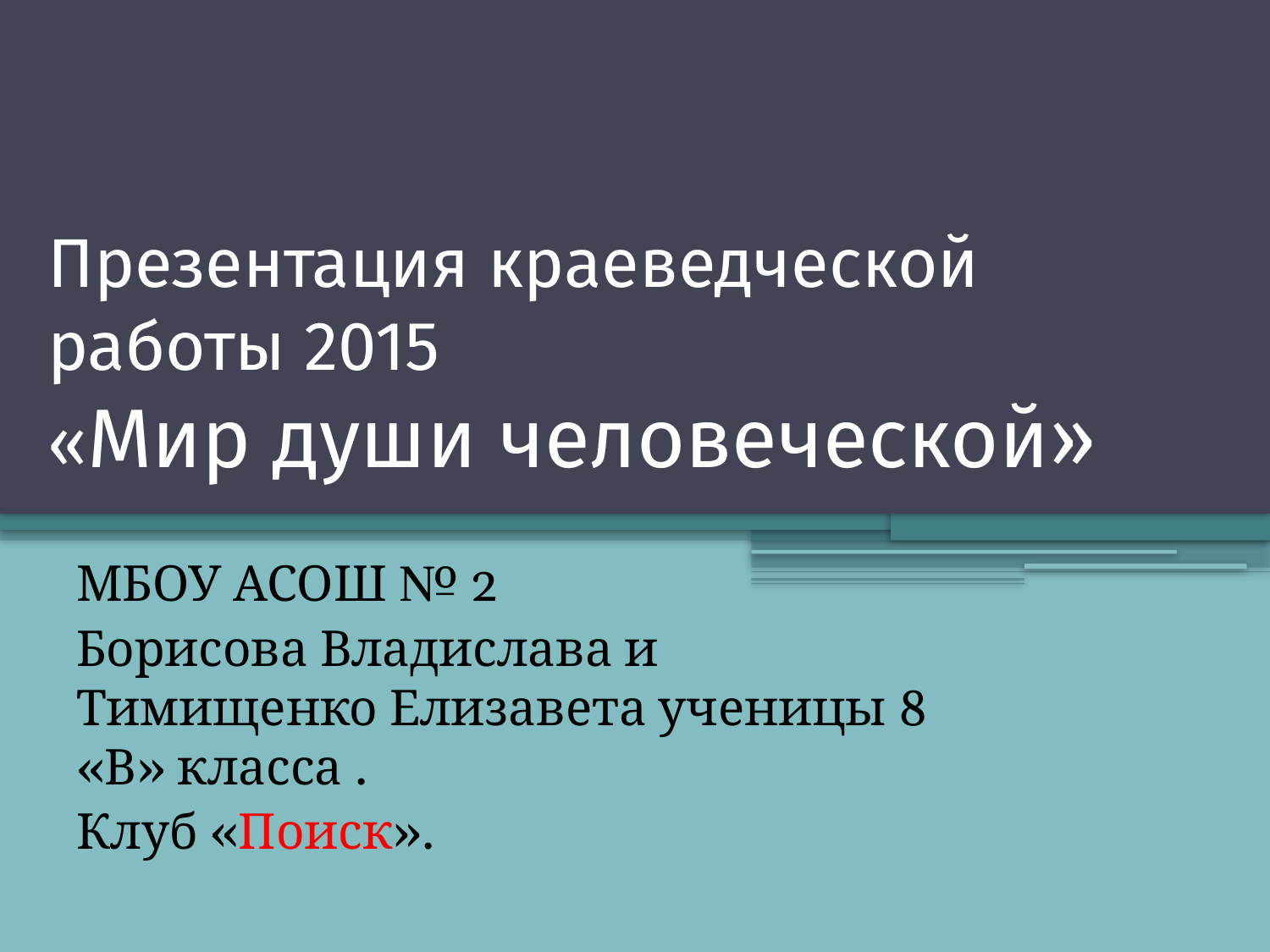

# Презентация краеведческой работы 2015 «Мир души человеческой»
МБОУ АСОШ № 2
Борисова Владислава и Тимищенко Елизавета ученицы 8 «В» класса .
Клуб «Поиск».